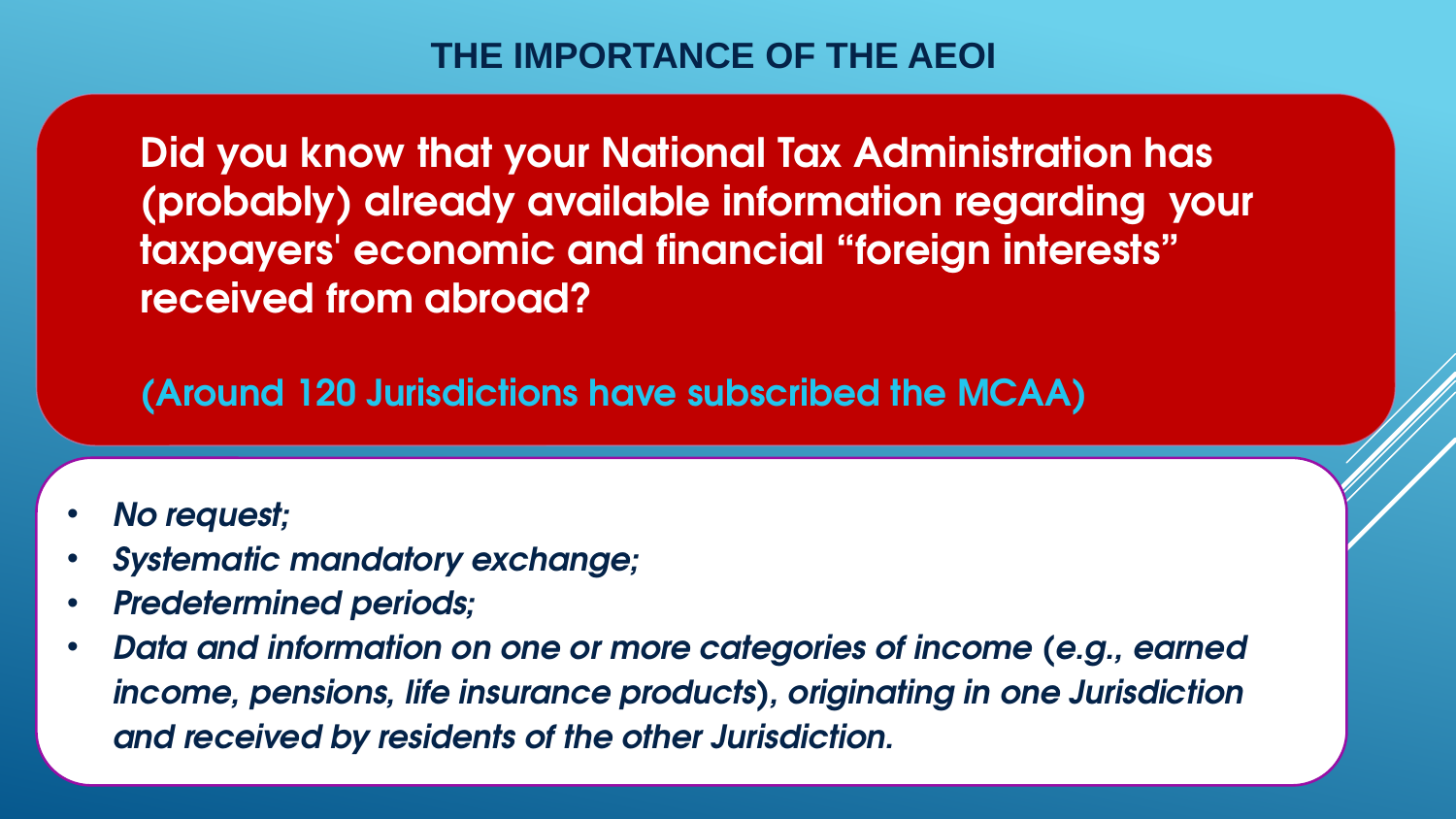

THE IMPORTANCE OF THE AEOI
Did you know that your National Tax Administration has (probably) already available information regarding  your taxpayers' economic and financial “foreign interests” received from abroad?

(Around 120 Jurisdictions have subscribed the MCAA)
No request;
Systematic mandatory exchange;
Predetermined periods;
Data and information on one or more categories of income (e.g., earned income, pensions, life insurance products), originating in one Jurisdiction and received by residents of the other Jurisdiction.